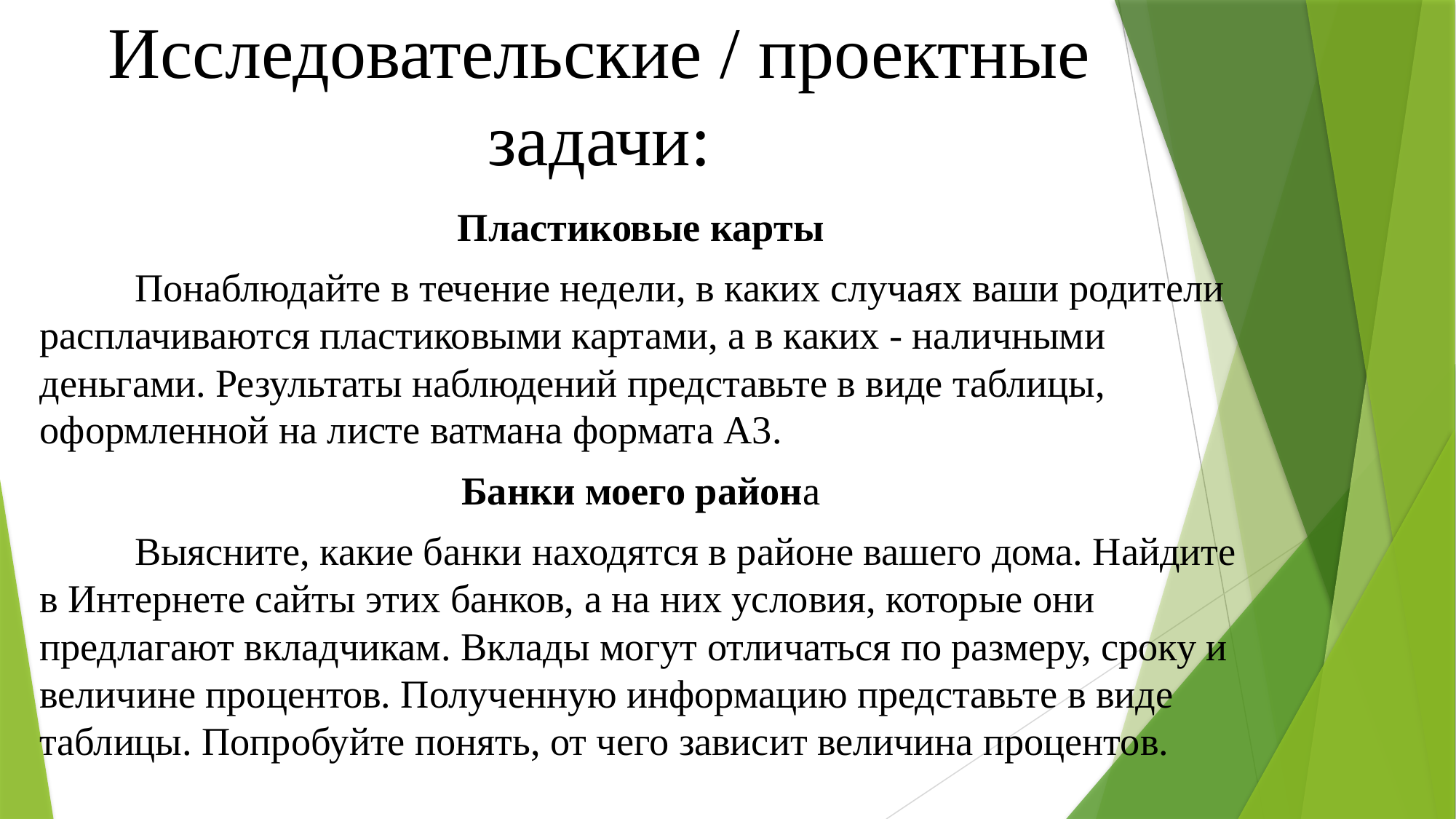

# Исследовательские / проектные задачи:
Пластиковые карты
	Понаблюдайте в течение недели, в каких случаях ваши родители расплачиваются пластиковыми картами, а в каких - наличными деньгами. Результаты наблюдений представьте в виде таблицы, оформленной на листе ватмана формата А3.
Банки моего района
	Выясните, какие банки находятся в районе вашего дома. Найдите в Интернете сайты этих банков, а на них условия, которые они предлагают вкладчикам. Вклады могут отличаться по размеру, сроку и величине процентов. Полученную информацию представьте в виде таблицы. Попробуйте понять, от чего зависит величина процентов.